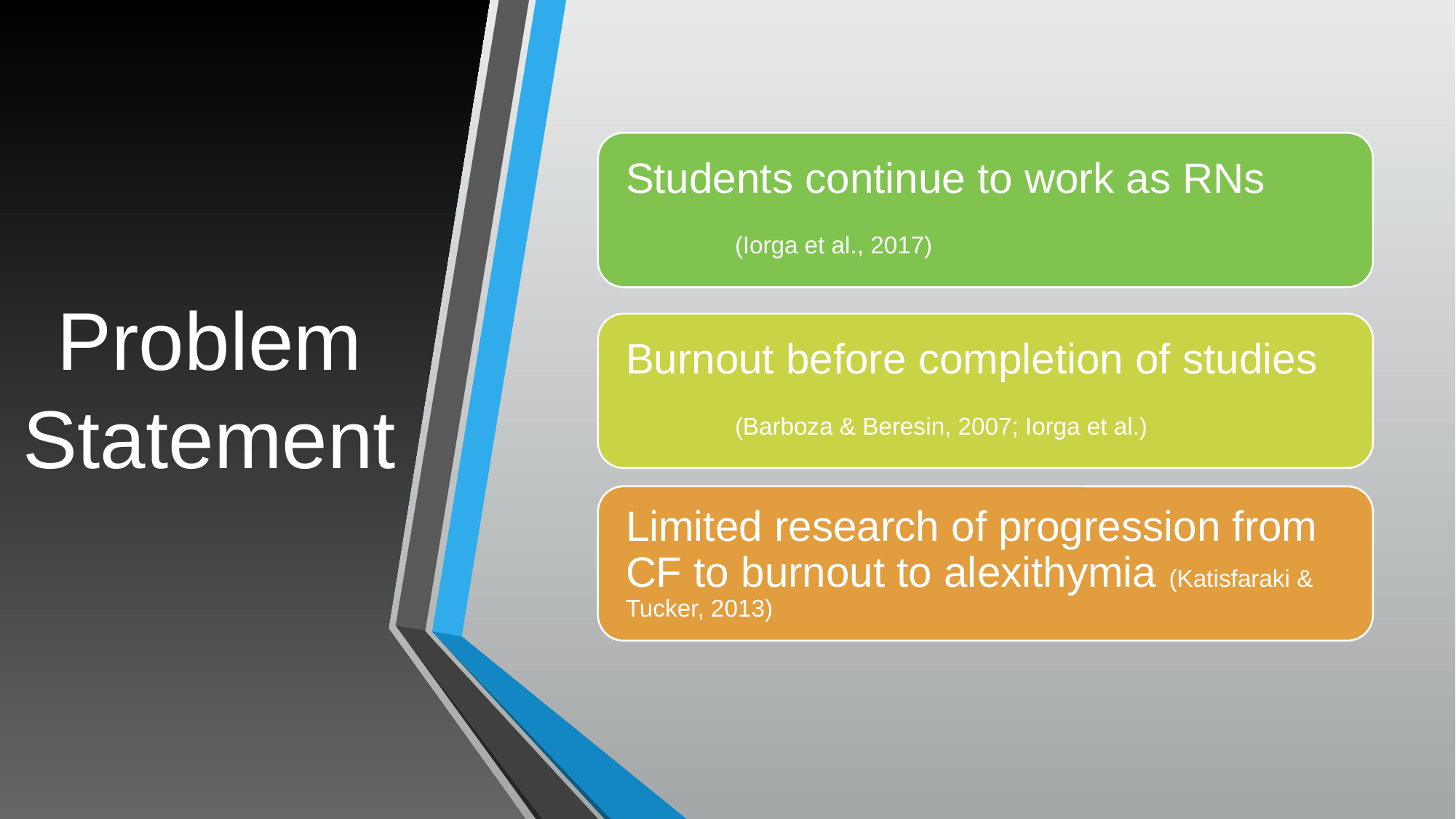

# Problem Statement
Students continue to work as RNs
	(Iorga et al., 2017)
Burnout before completion of studies
	(Barboza & Beresin, 2007; Iorga et al.)
Limited research of progression from CF to burnout to alexithymia (Katisfaraki & Tucker, 2013)